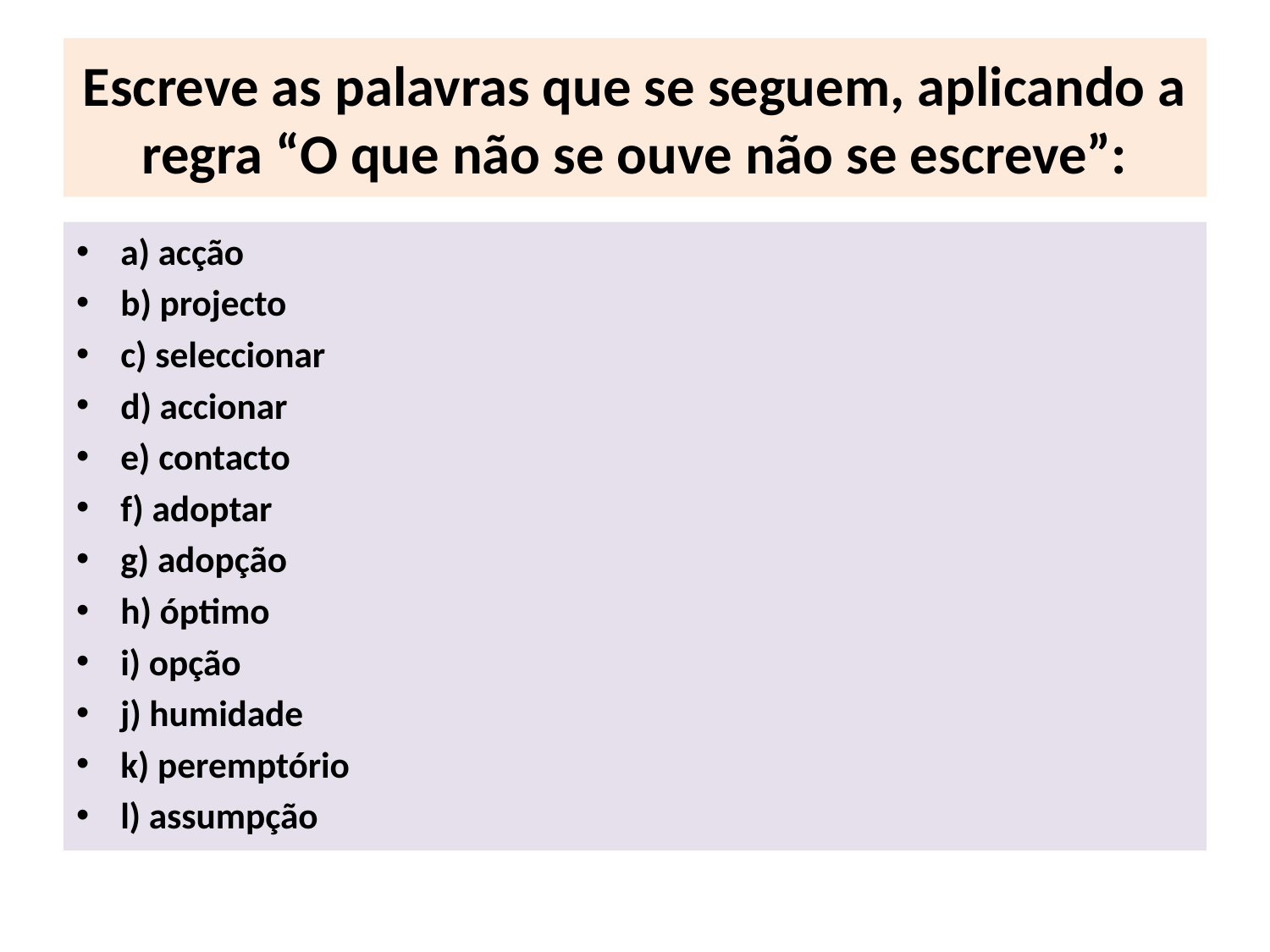

# Escreve as palavras que se seguem, aplicando a regra “O que não se ouve não se escreve”:
a) acção
b) projecto
c) seleccionar
d) accionar
e) contacto
f) adoptar
g) adopção
h) óptimo
i) opção
j) humidade
k) peremptório
l) assumpção